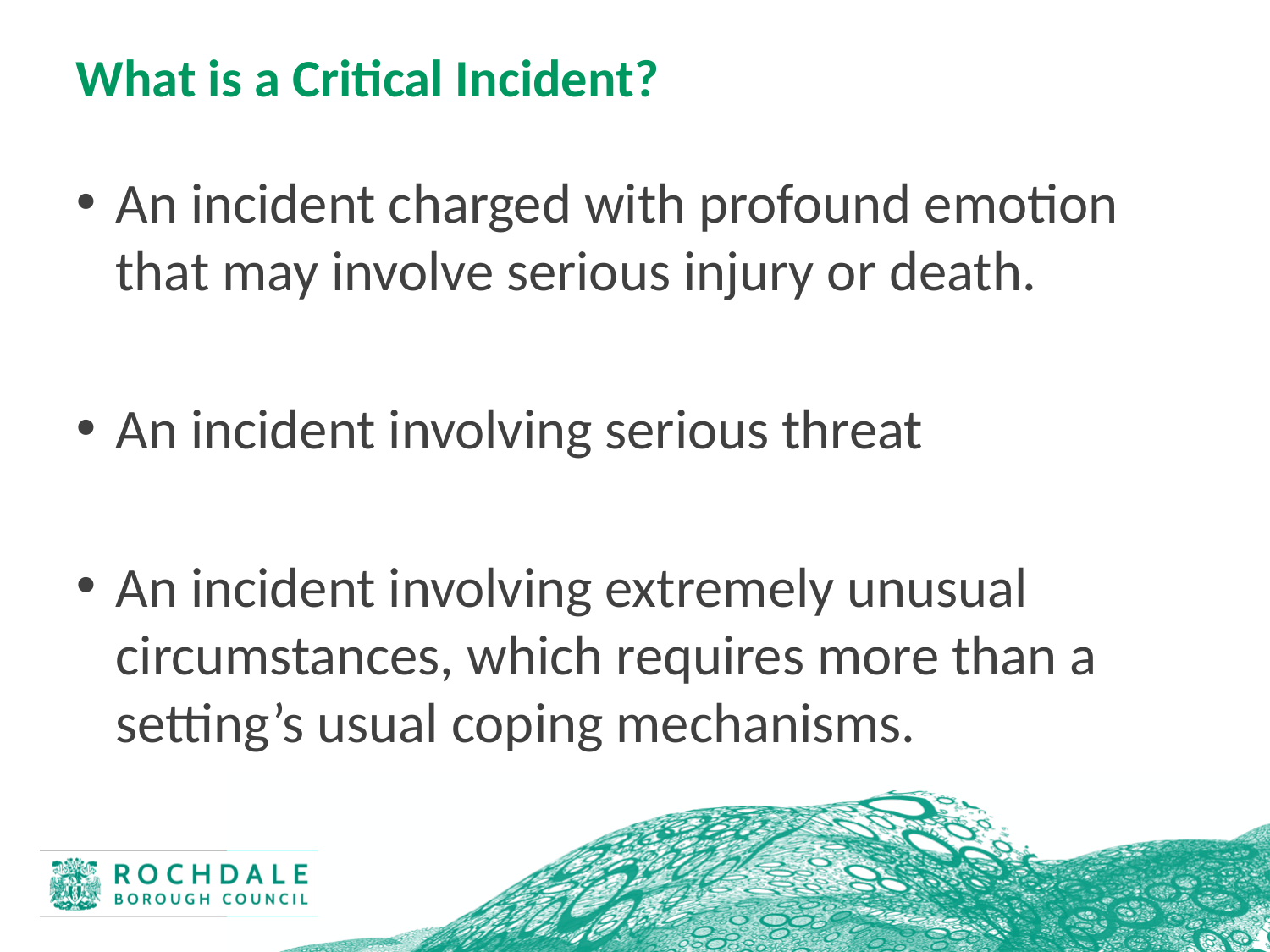

# What is a Critical Incident?
An incident charged with profound emotion that may involve serious injury or death.

An incident involving serious threat

An incident involving extremely unusual circumstances, which requires more than a setting’s usual coping mechanisms.